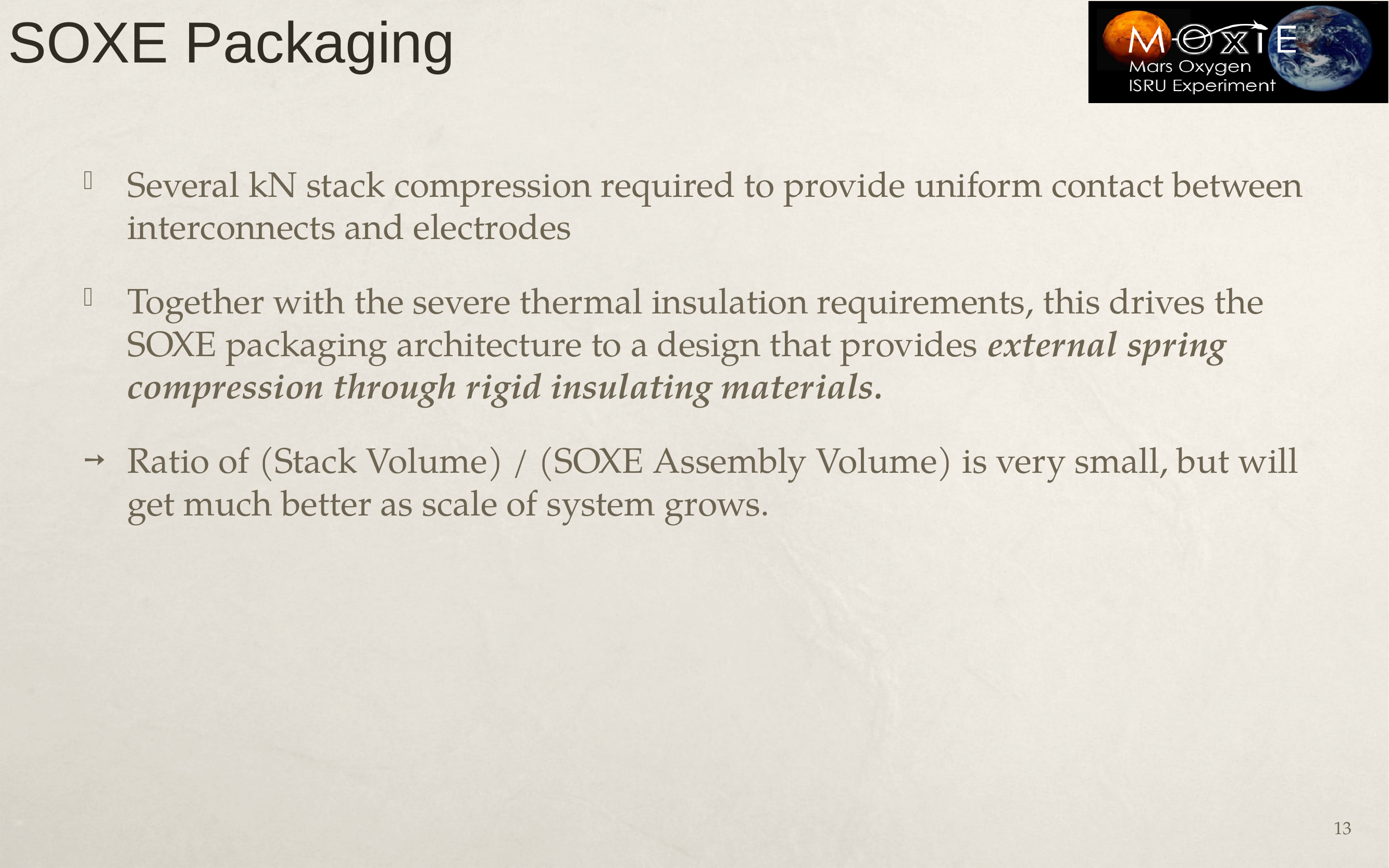

# SOXE Packaging
Several kN stack compression required to provide uniform contact between interconnects and electrodes
Together with the severe thermal insulation requirements, this drives the SOXE packaging architecture to a design that provides external spring compression through rigid insulating materials.
Ratio of (Stack Volume) / (SOXE Assembly Volume) is very small, but will get much better as scale of system grows.
13